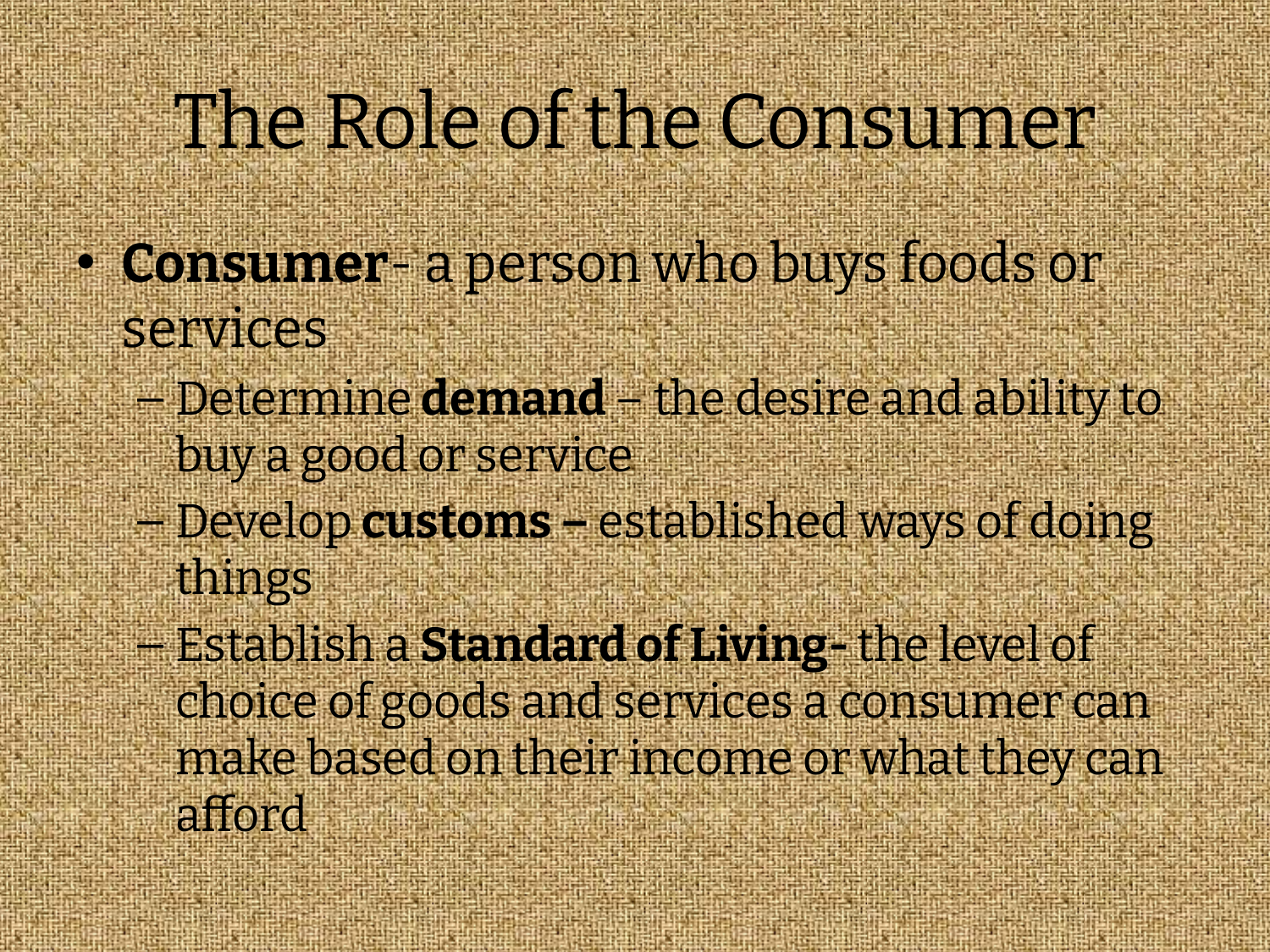

# The Role of the Consumer
Consumer- a person who buys foods or services
Determine demand – the desire and ability to buy a good or service
Develop customs – established ways of doing things
Establish a Standard of Living- the level of choice of goods and services a consumer can make based on their income or what they can afford